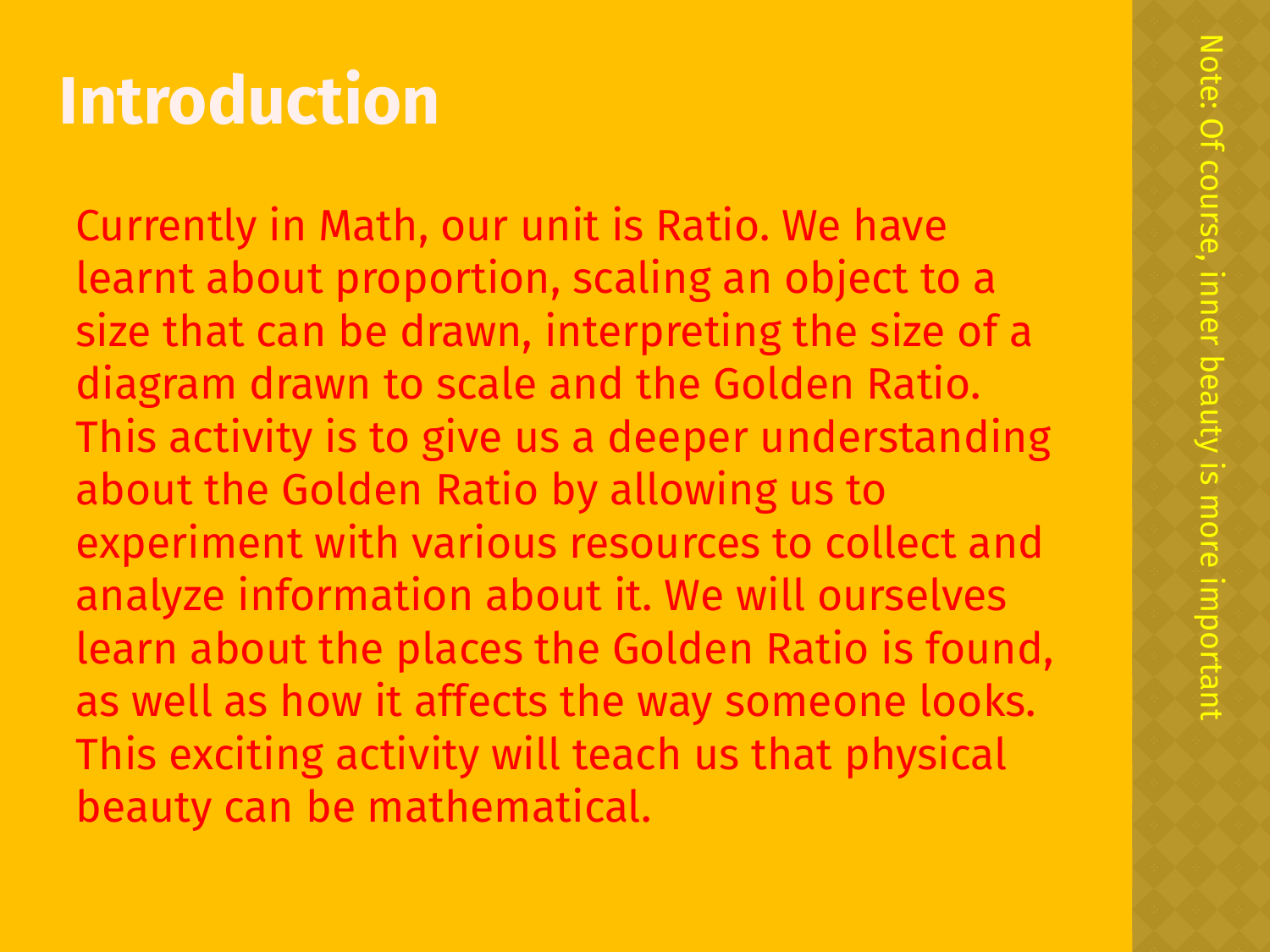

# Introduction
Note: Of course, inner beauty is more important
Currently in Math, our unit is Ratio. We have learnt about proportion, scaling an object to a size that can be drawn, interpreting the size of a diagram drawn to scale and the Golden Ratio. This activity is to give us a deeper understanding about the Golden Ratio by allowing us to experiment with various resources to collect and analyze information about it. We will ourselves learn about the places the Golden Ratio is found, as well as how it affects the way someone looks. This exciting activity will teach us that physical beauty can be mathematical.